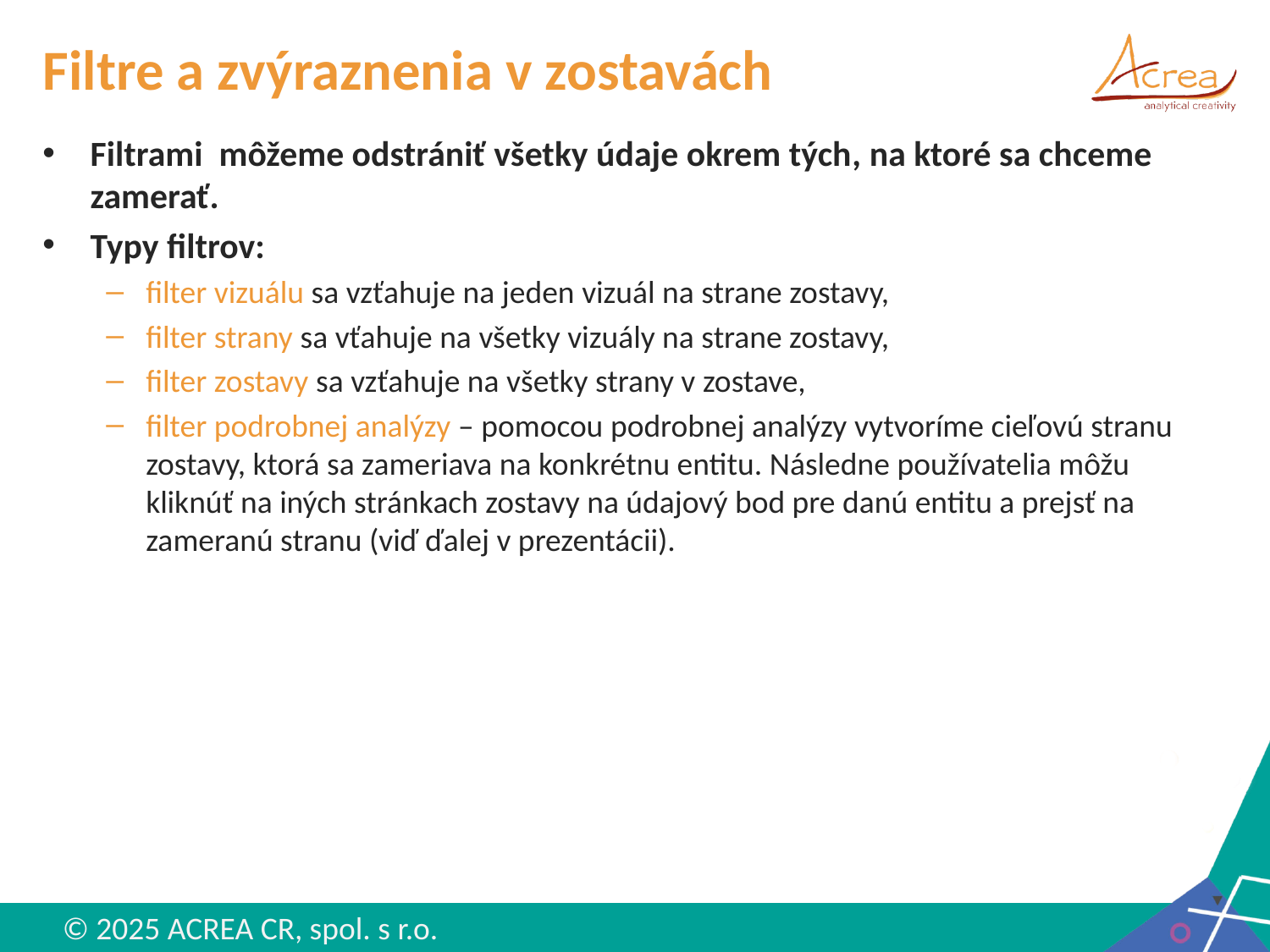

# Filtre a zvýraznenia v zostavách
Filtrami  môžeme odstrániť všetky údaje okrem tých, na ktoré sa chceme zamerať.
Typy filtrov:
filter vizuálu sa vzťahuje na jeden vizuál na strane zostavy,
filter strany sa vťahuje na všetky vizuály na strane zostavy,
filter zostavy sa vzťahuje na všetky strany v zostave,
filter podrobnej analýzy – pomocou podrobnej analýzy vytvoríme cieľovú stranu zostavy, ktorá sa zameriava na konkrétnu entitu. Následne používatelia môžu kliknúť na iných stránkach zostavy na údajový bod pre danú entitu a prejsť na zameranú stranu (viď ďalej v prezentácii).